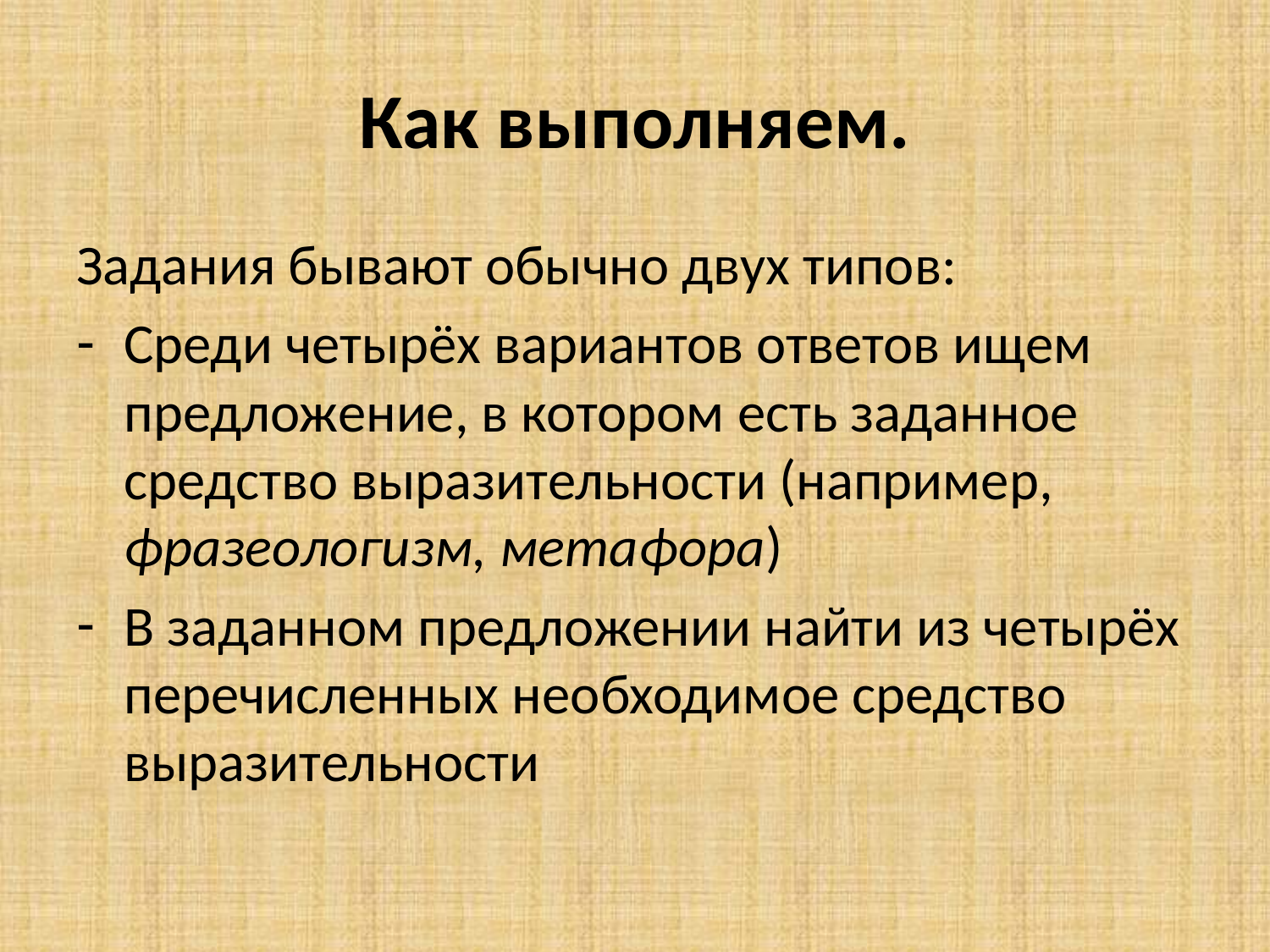

# Как выполняем.
Задания бывают обычно двух типов:
Среди четырёх вариантов ответов ищем предложение, в котором есть заданное средство выразительности (например, фразеологизм, метафора)
В заданном предложении найти из четырёх перечисленных необходимое средство выразительности